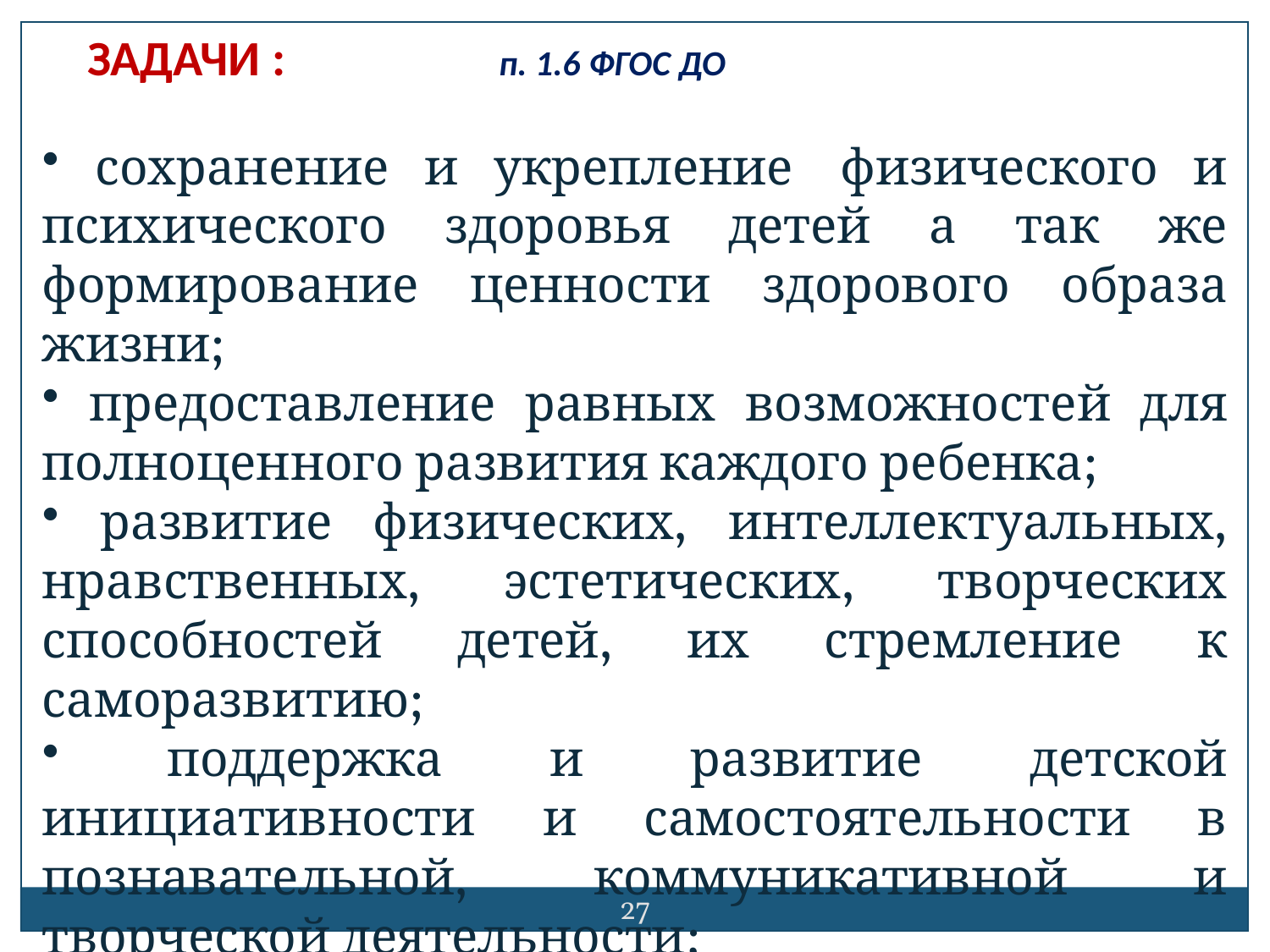

ЗАДАЧИ :                   п. 1.6 ФГОС ДО
 сохранение и укрепление  физического и психического здоровья детей а так же формирование ценности здорового образа жизни;
 предоставление равных возможностей для полноценного развития каждого ребенка;
 развитие физических, интеллектуальных, нравственных, эстетических, творческих способностей детей, их стремление к саморазвитию;
 поддержка и развитие детской инициативности и самостоятельности в познавательной, коммуникативной и творческой деятельности;

27